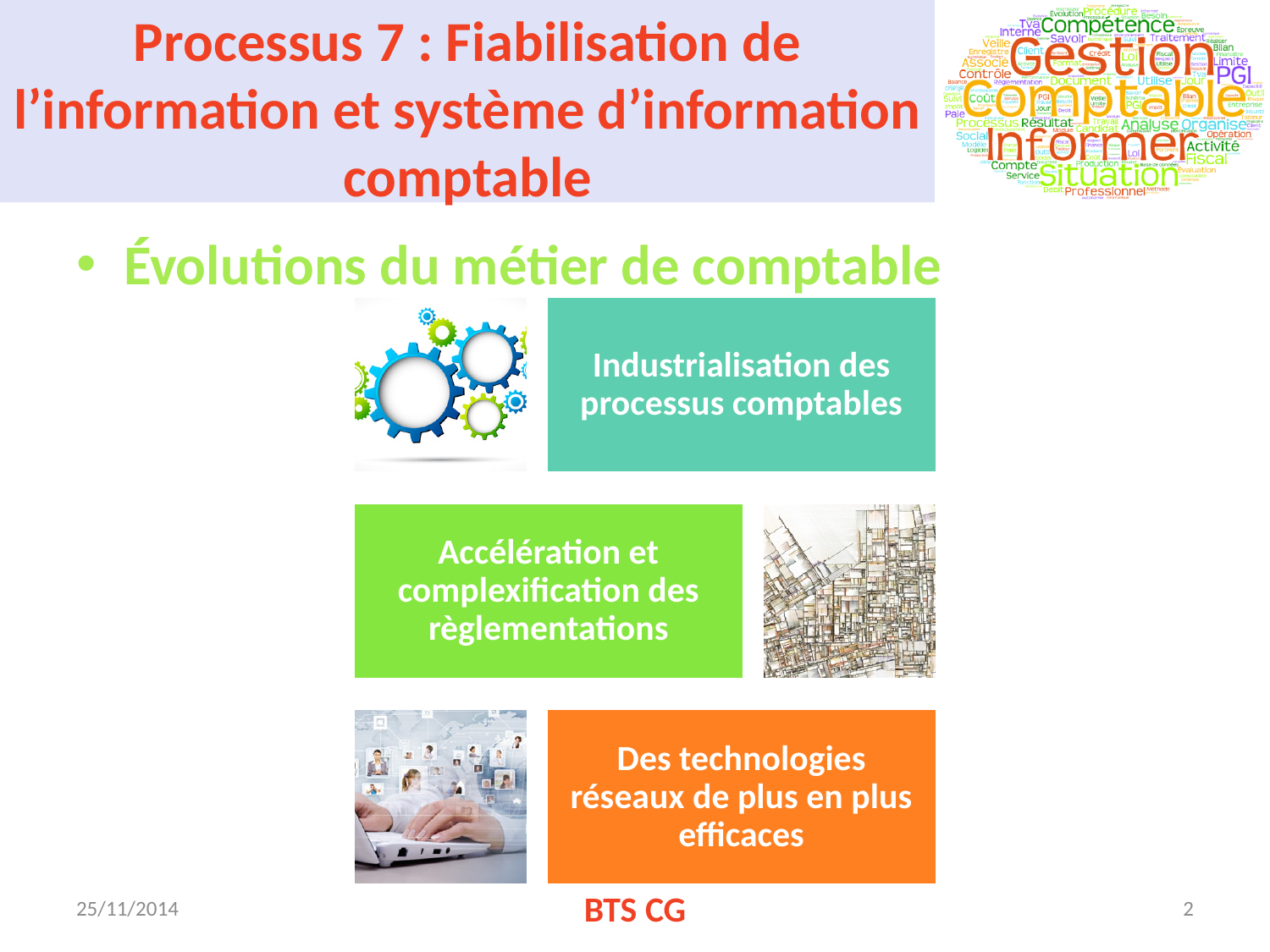

# Processus 7 : Fiabilisation de l’information et système d’information comptable
Évolutions du métier de comptable
Industrialisation des processus comptables
Accélération et complexification des règlementations
Des technologies réseaux de plus en plus efficaces
25/11/2014
BTS CG
2